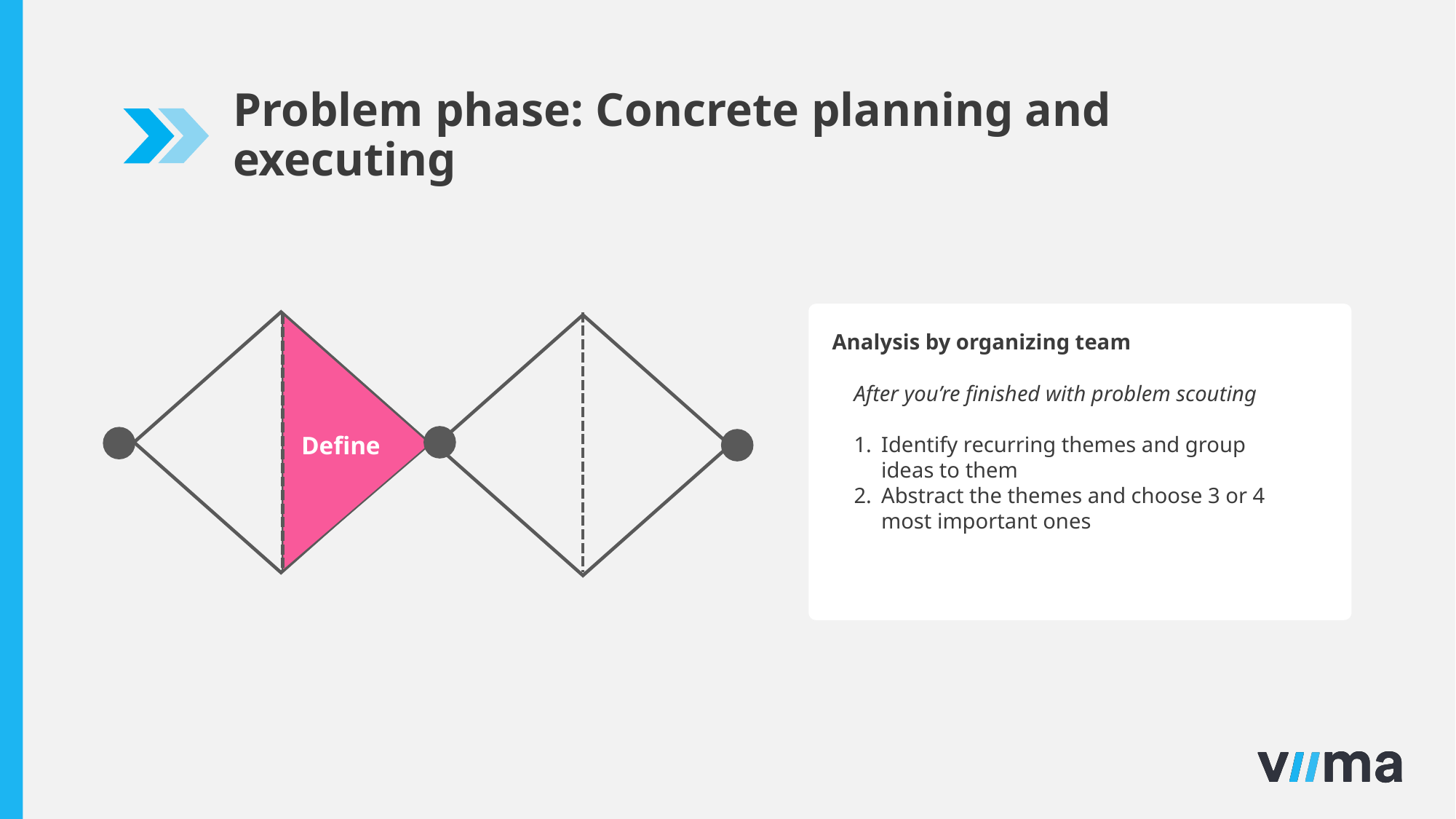

Problem phase: Concrete planning and executing

Analysis by organizing team

After you’re finished with problem scouting

Identify recurring themes and group ideas to them
Abstract the themes and choose 3 or 4 most important ones

Define